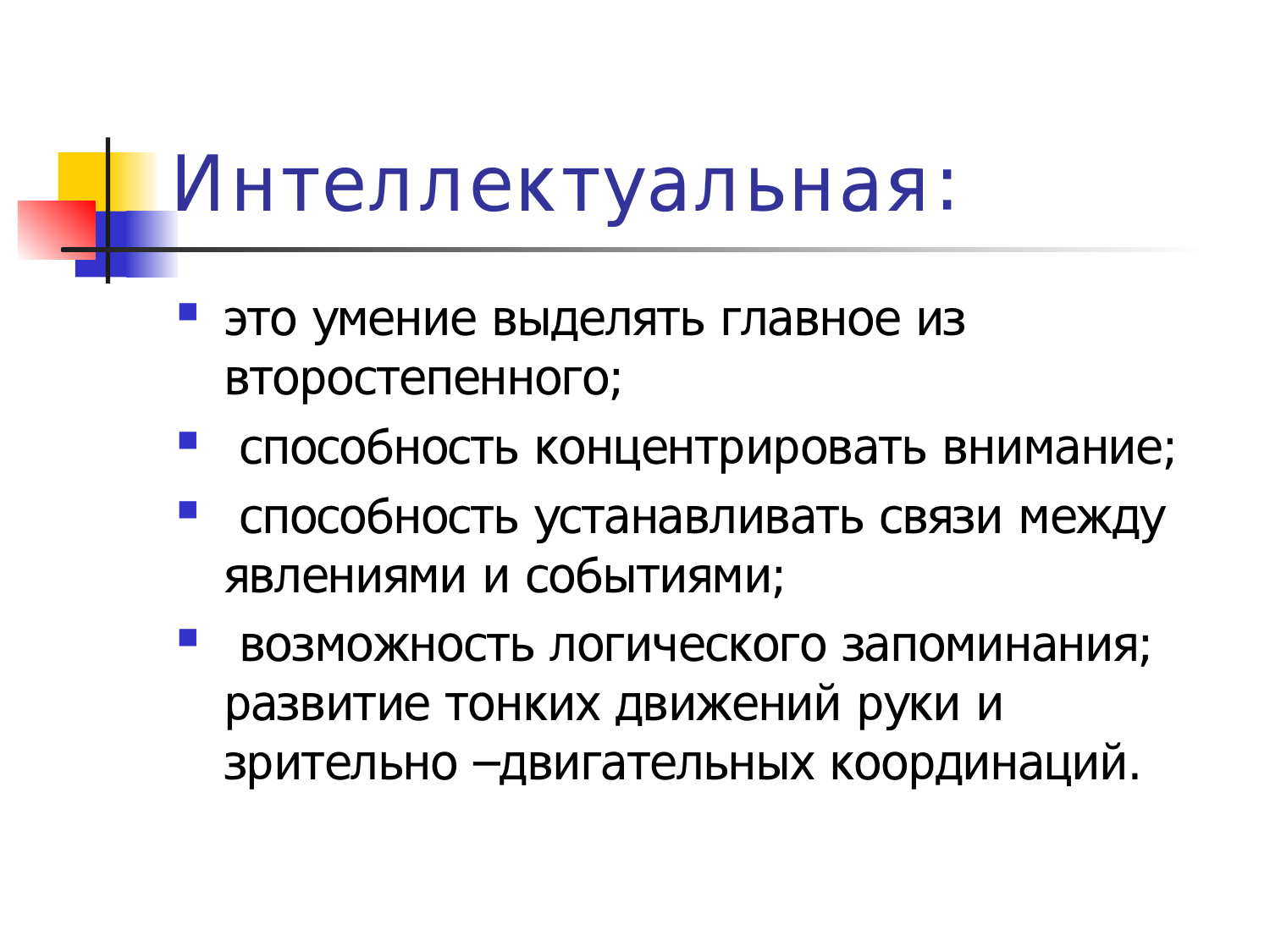

# Интеллектуальная:
это умение выделять главное из второстепенного;
 способность концентрировать внимание;
 способность устанавливать связи между явлениями и событиями;
 возможность логического запоминания; развитие тонких движений руки и зрительно –двигательных координаций.